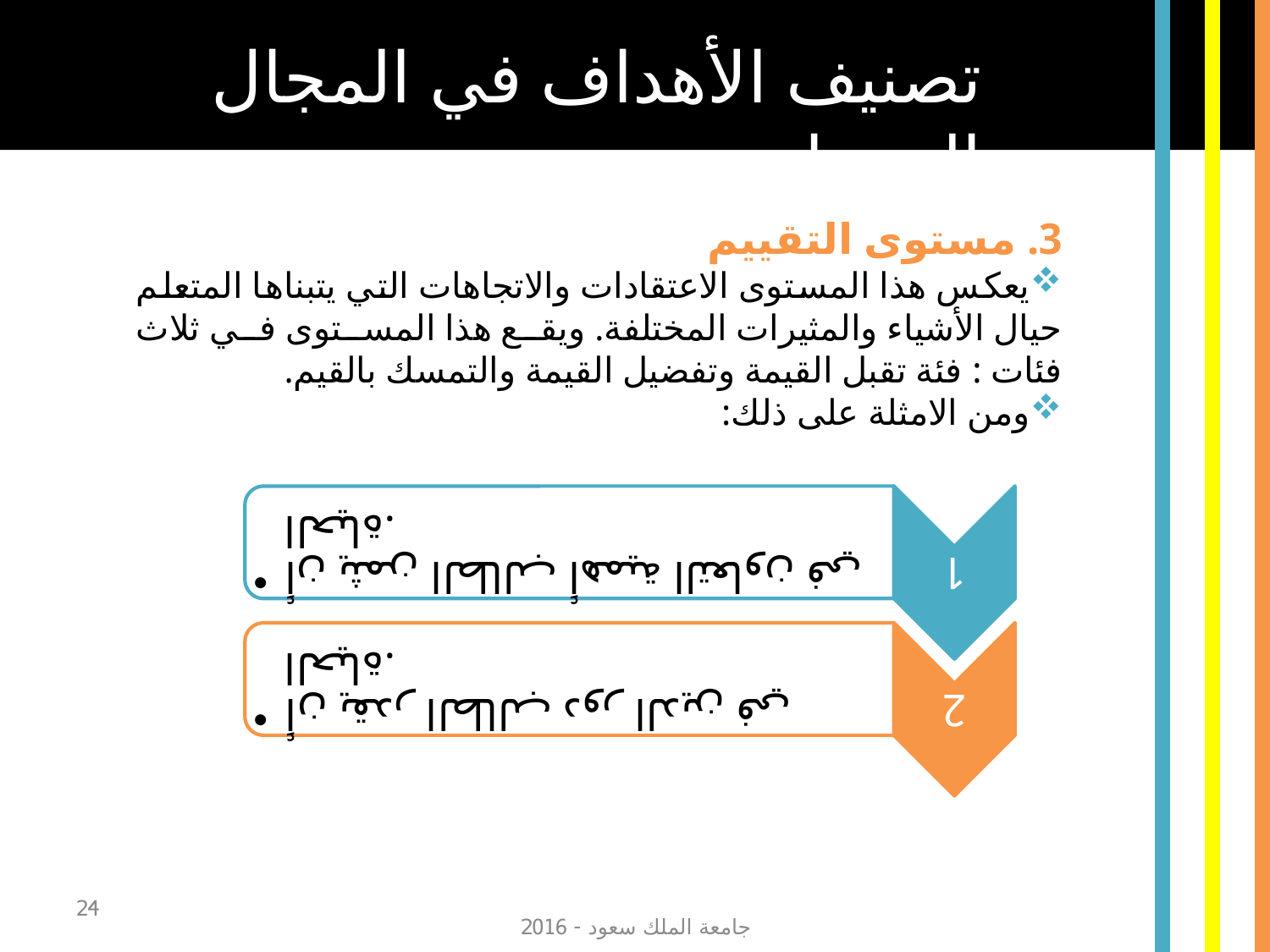

تصنيف الأهداف في المجال الوجداني
3. مستوى التقييم
يعكس هذا المستوى الاعتقادات والاتجاهات التي يتبناها المتعلم حيال الأشياء والمثيرات المختلفة. ويقع هذا المستوى في ثلاث فئات : فئة تقبل القيمة وتفضيل القيمة والتمسك بالقيم.
ومن الامثلة على ذلك:
1
أن يثمن الطالب أهمية التعاون في الحياة.
2
أن يقدر الطالب دور الدين في الحياة.
24
جامعة الملك سعود - 2016